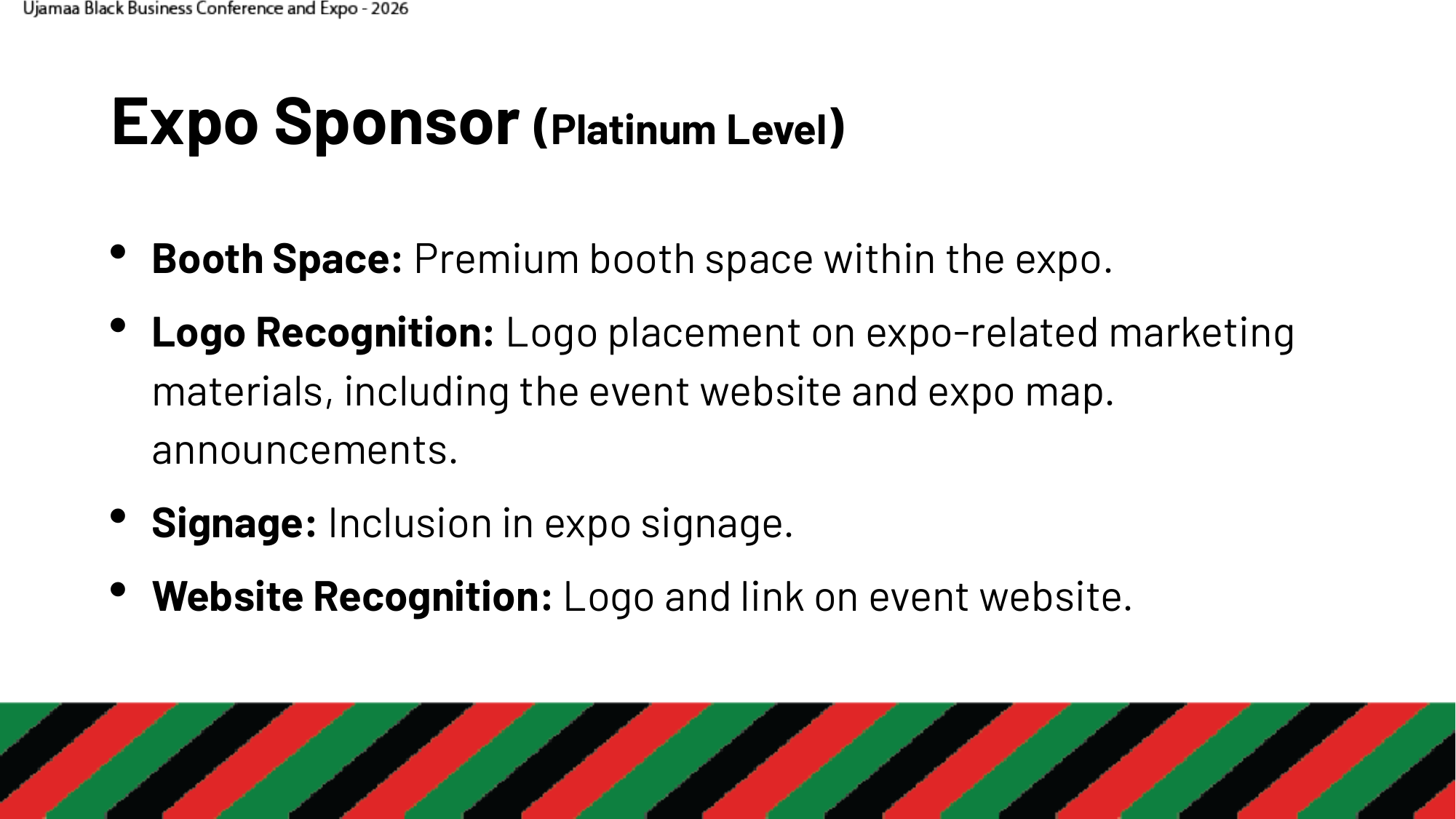

# Expo Sponsor (Platinum Level)
Booth Space: Premium booth space within the expo.
Logo Recognition: Logo placement on expo-related marketing materials, including the event website and expo map. announcements.
Signage: Inclusion in expo signage.
Website Recognition: Logo and link on event website.